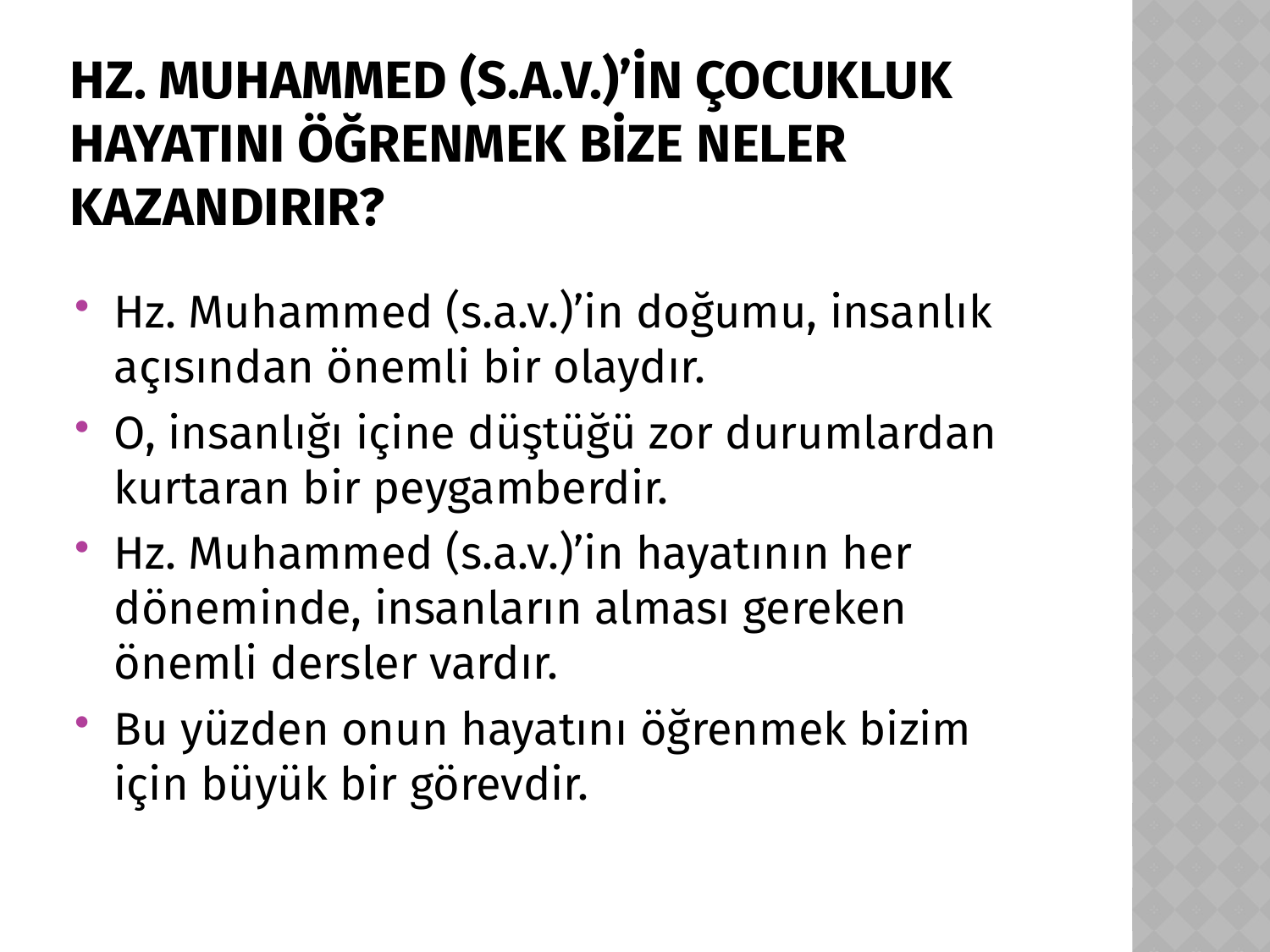

# Hz. Muhammed (s.a.v.)’in çocukluk hayatını öğrenmek bize neler kazandırır?
Hz. Muhammed (s.a.v.)’in doğumu, insanlık açısından önemli bir olaydır.
O, insanlığı içine düştüğü zor durumlardan kurtaran bir peygamberdir.
Hz. Muhammed (s.a.v.)’in hayatının her döneminde, insanların alması gereken önemli dersler vardır.
Bu yüzden onun hayatını öğrenmek bizim için büyük bir görevdir.